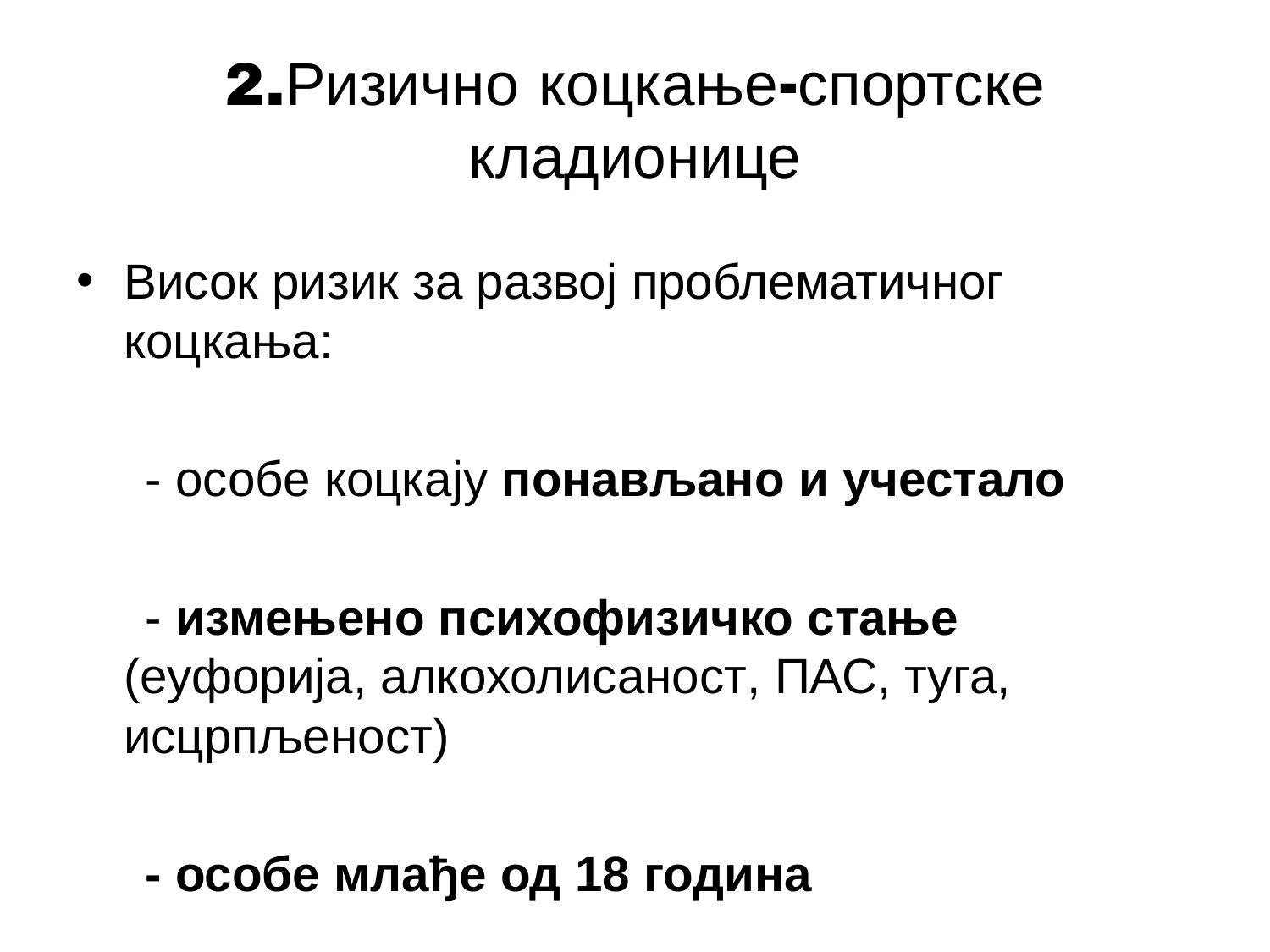

# 2.Ризично коцкање-спортске кладионице
Висок ризик за развој проблематичног коцкања:

     - особе коцкају понављано и учестало

     - измењено психофизичко стање (еуфорија, алкохолисаност, ПАС, туга, исцрпљеност)

     - особе млађе од 18 година